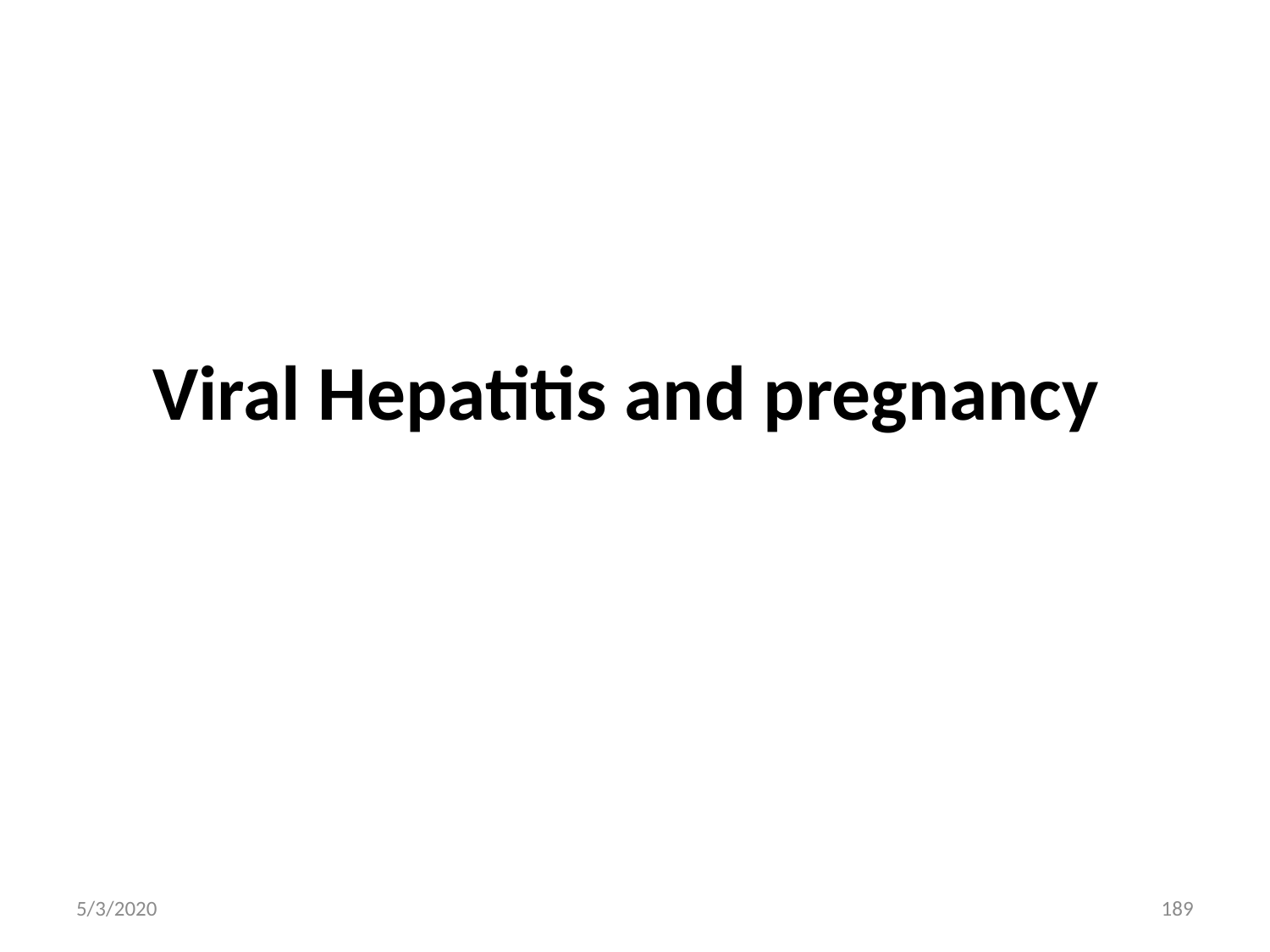

# Viral Hepatitis and pregnancy

5/3/2020
189